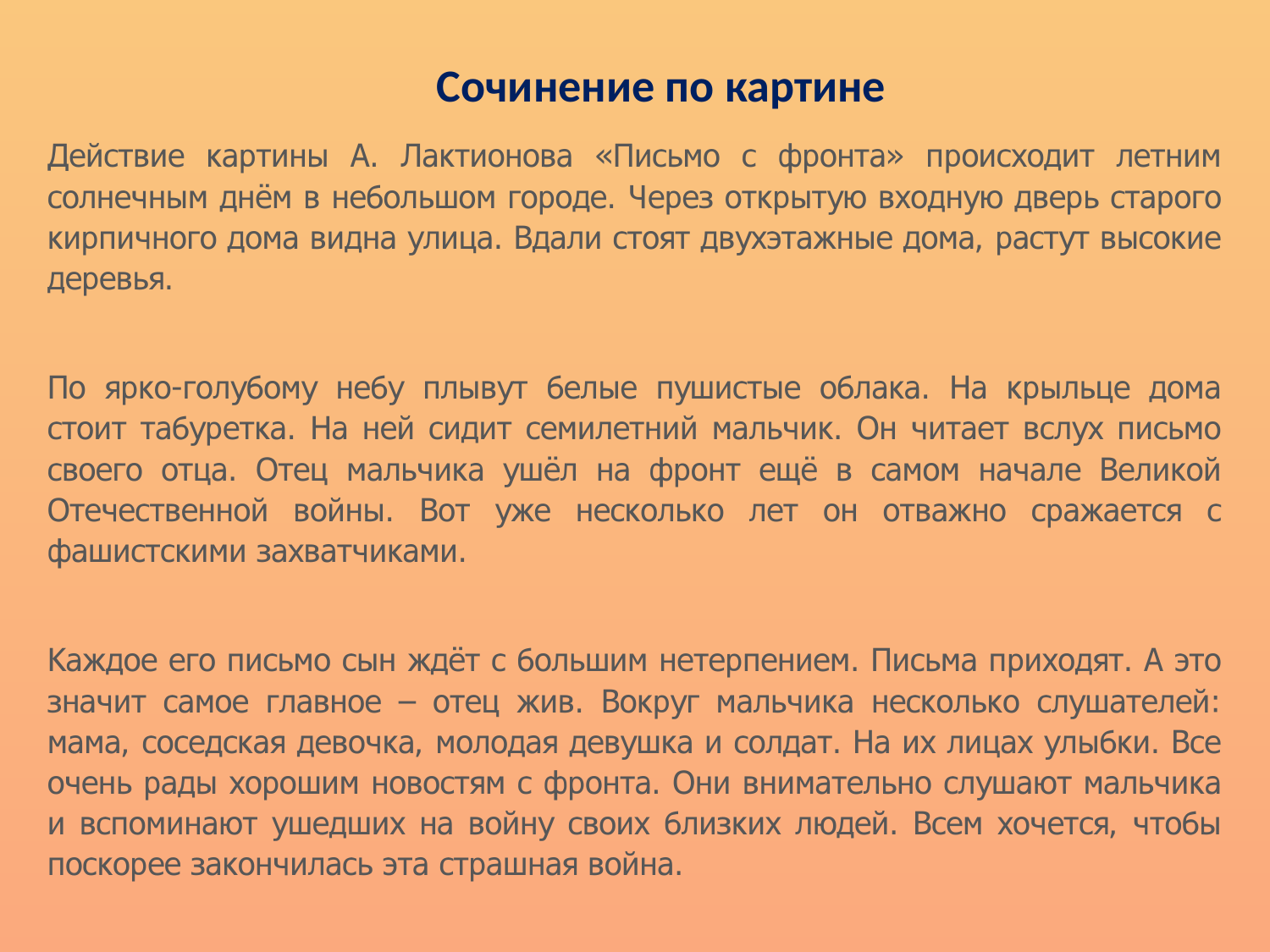

Сочинение по картине

Действие картины А. Лактионова «Письмо с фронта» происходит летним солнечным днём в небольшом городе. Через открытую входную дверь старого кирпичного дома видна улица. Вдали стоят двухэтажные дома, растут высокие деревья.

По ярко-голубому небу плывут белые пушистые облака. На крыльце дома стоит табуретка. На ней сидит семилетний мальчик. Он читает вслух письмо своего отца. Отец мальчика ушёл на фронт ещё в самом начале Великой Отечественной войны. Вот уже несколько лет он отважно сражается с фашистскими захватчиками.

Каждое его письмо сын ждёт с большим нетерпением. Письма приходят. А это значит самое главное – отец жив. Вокруг мальчика несколько слушателей: мама, соседская девочка, молодая девушка и солдат. На их лицах улыбки. Все очень рады хорошим новостям с фронта. Они внимательно слушают мальчика и вспоминают ушедших на войну своих близких людей. Всем хочется, чтобы поскорее закончилась эта страшная война.